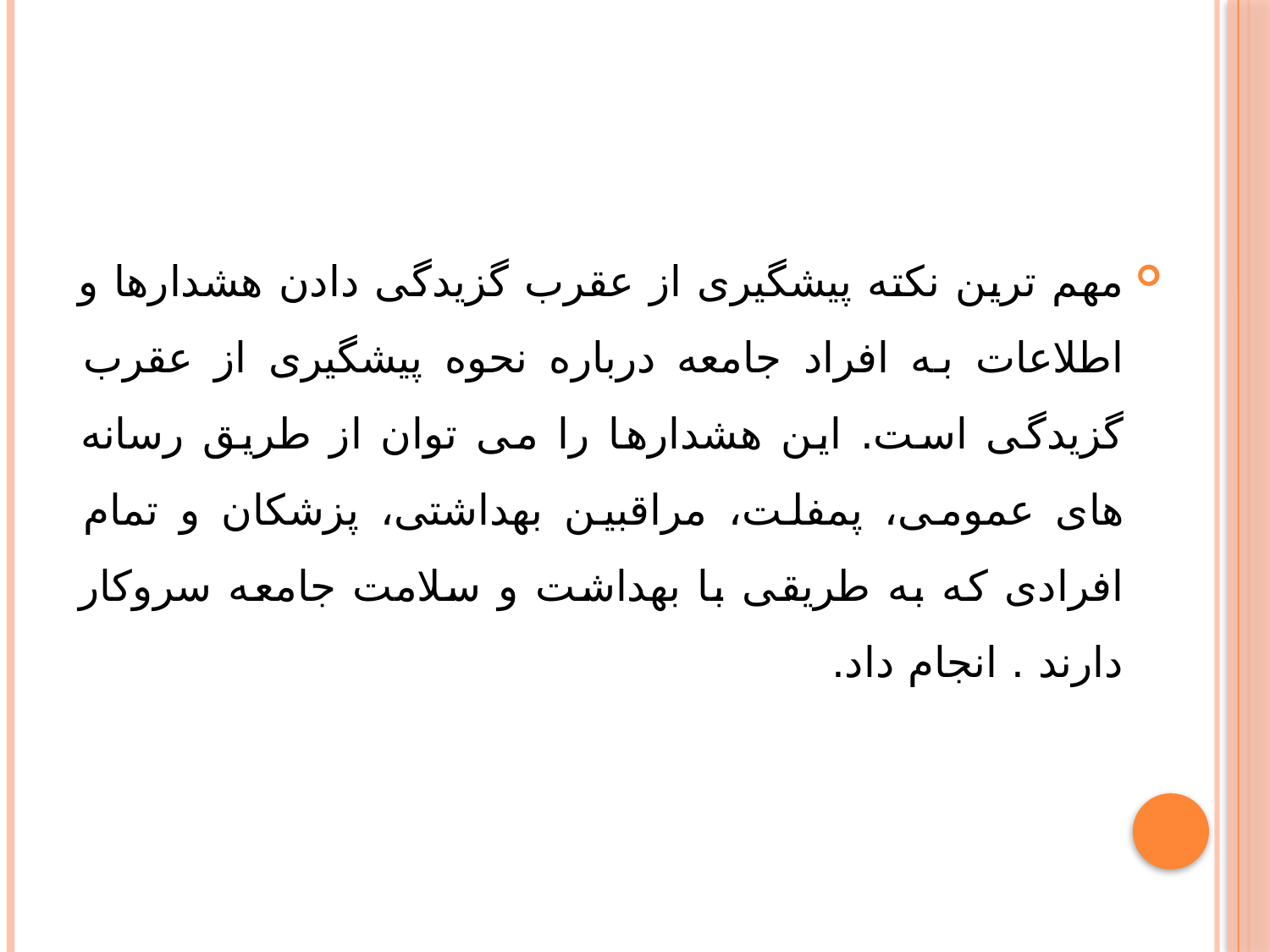

مهم ترین نکته پیشگیری از عقرب گزیدگی دادن هشدارها و اطلاعات به افراد جامعه درباره نحوه پیشگیری از عقرب گزیدگی است. این هشدارها را می توان از طریق رسانه های عمومی، پمفلت، مراقبین بهداشتی، پزشکان و تمام افرادی که به طریقی با بهداشت و سلامت جامعه سروکار دارند . انجام داد.